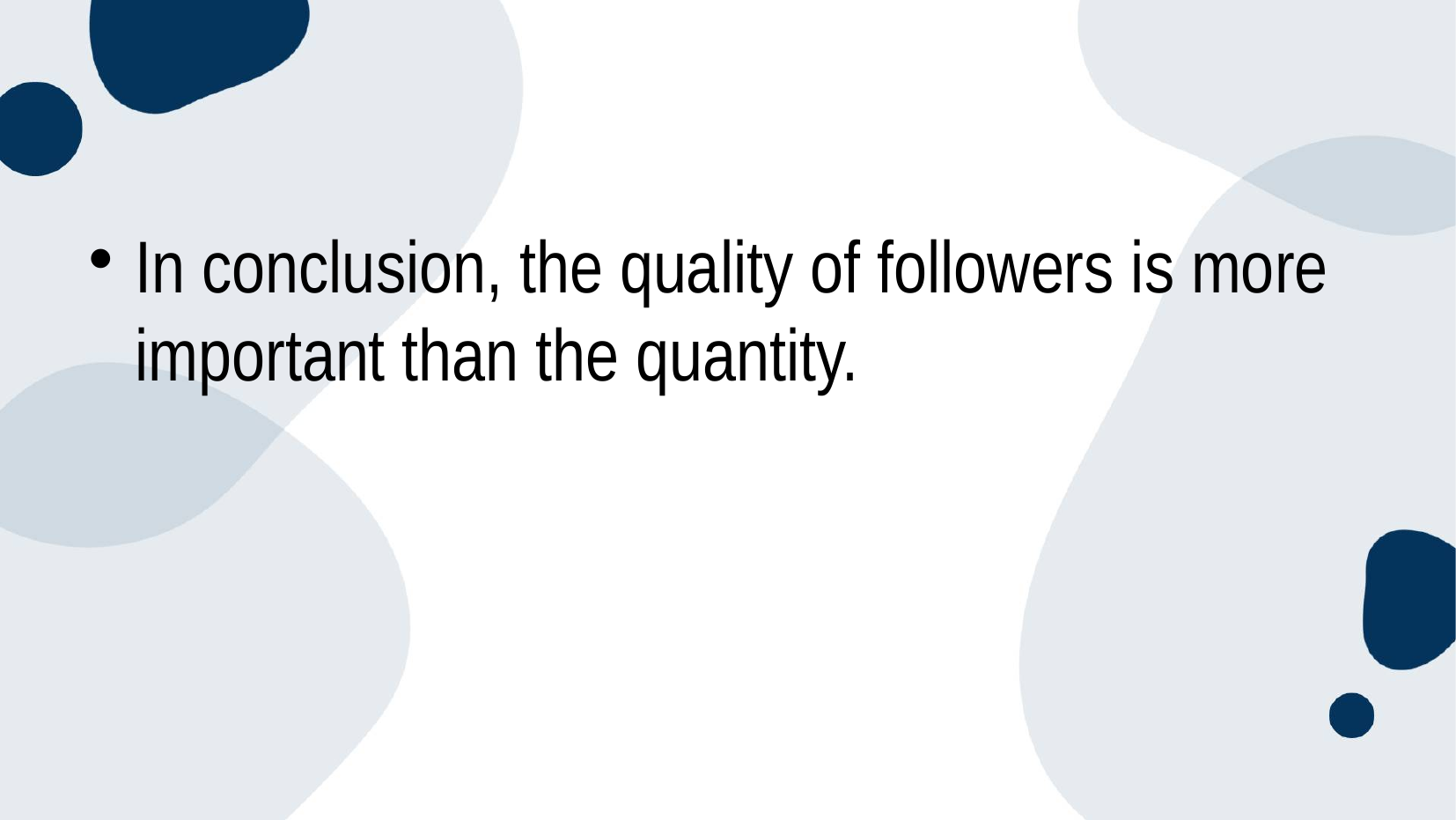

In conclusion, the quality of followers is more important than the quantity.